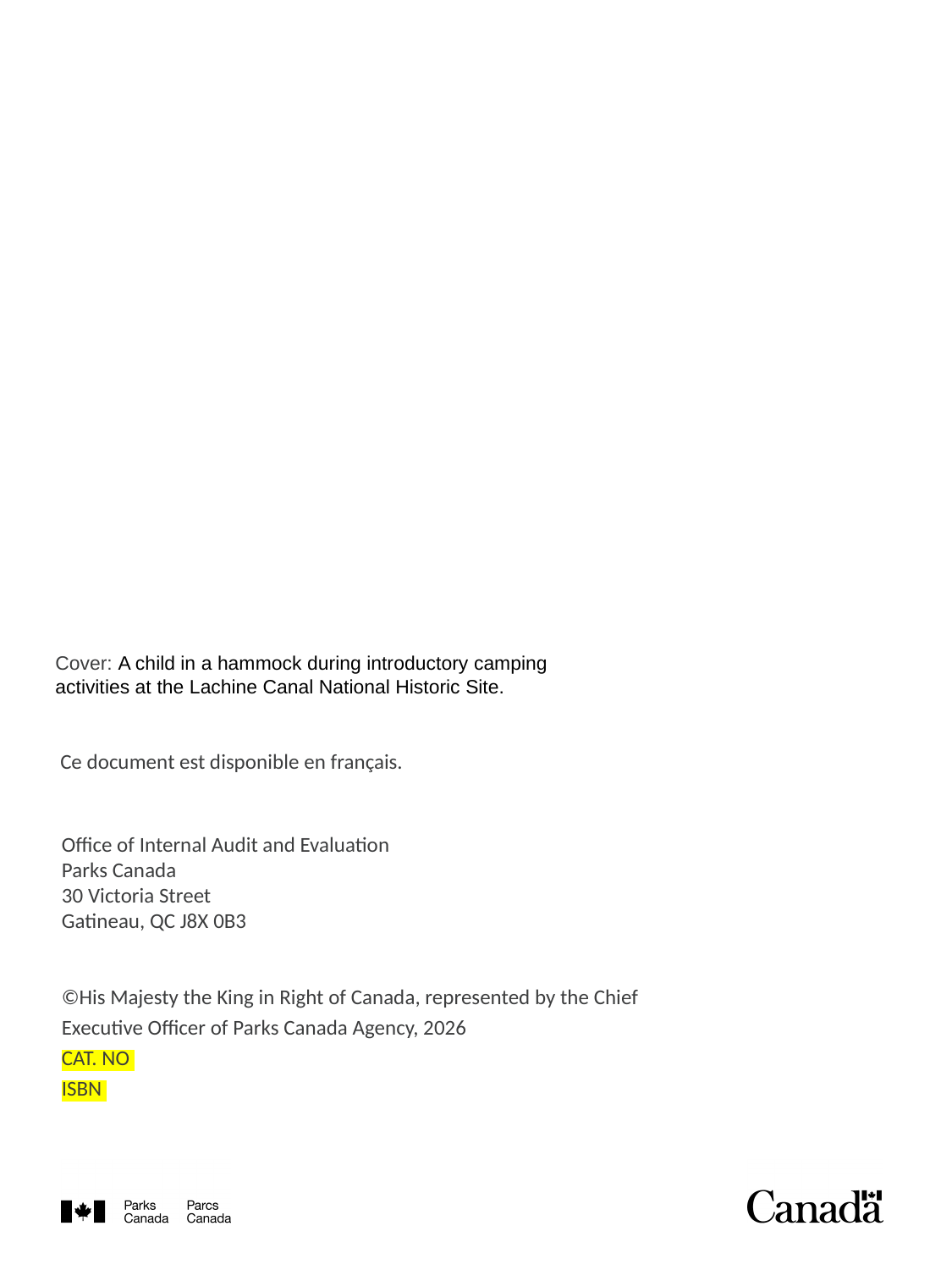

Publication Information
Cover: A child in a hammock during introductory camping activities at the Lachine Canal National Historic Site.
Ce document est disponible en français.
Office of Internal Audit and Evaluation
Parks Canada
30 Victoria Street
Gatineau, QC J8X 0B3
©His Majesty the King in Right of Canada, represented by the Chief Executive Officer of Parks Canada Agency, 2026
CAT. NO
ISBN